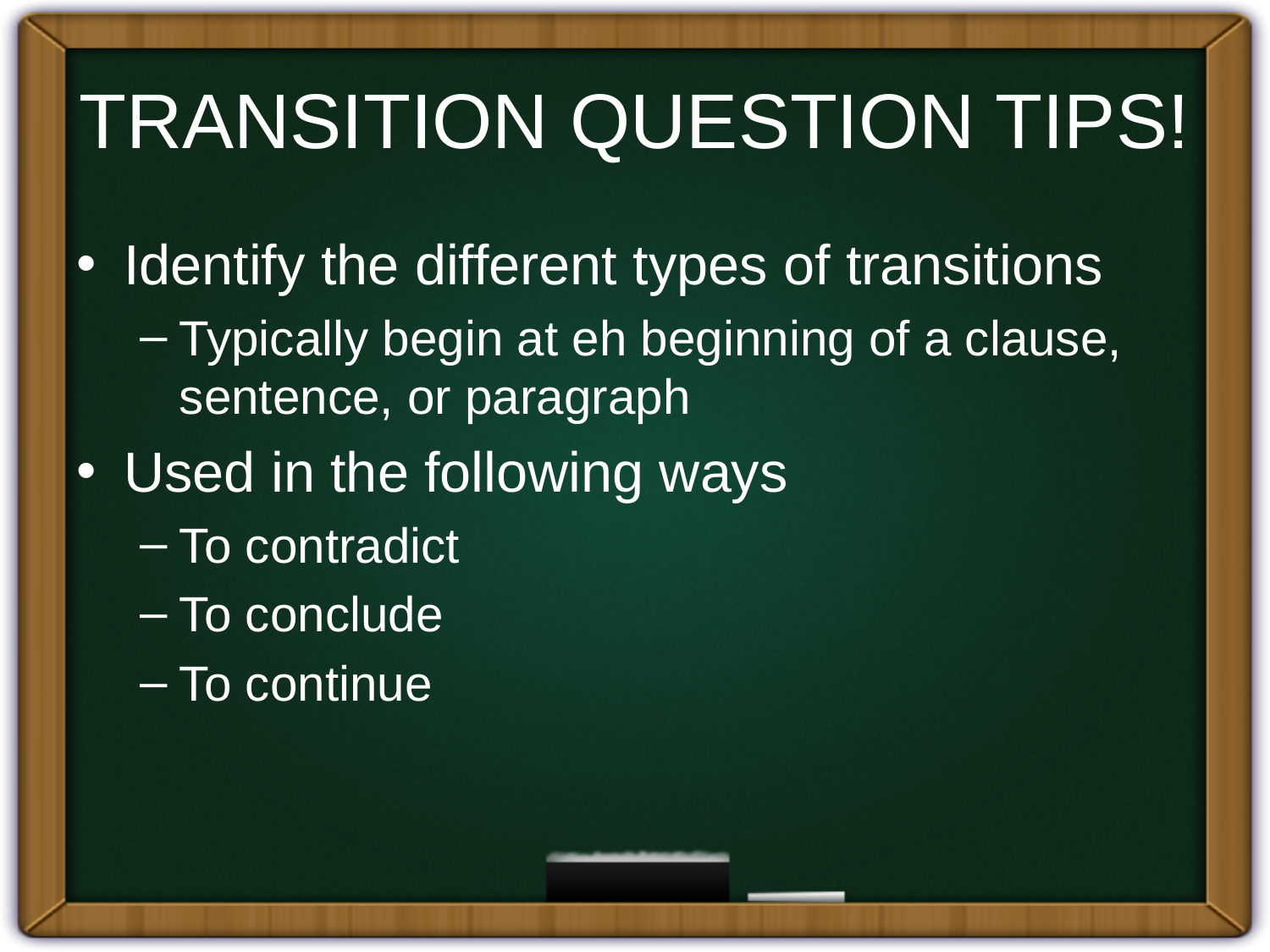

# TRANSITION QUESTION TIPS!
Identify the different types of transitions
Typically begin at eh beginning of a clause, sentence, or paragraph
Used in the following ways
To contradict
To conclude
To continue